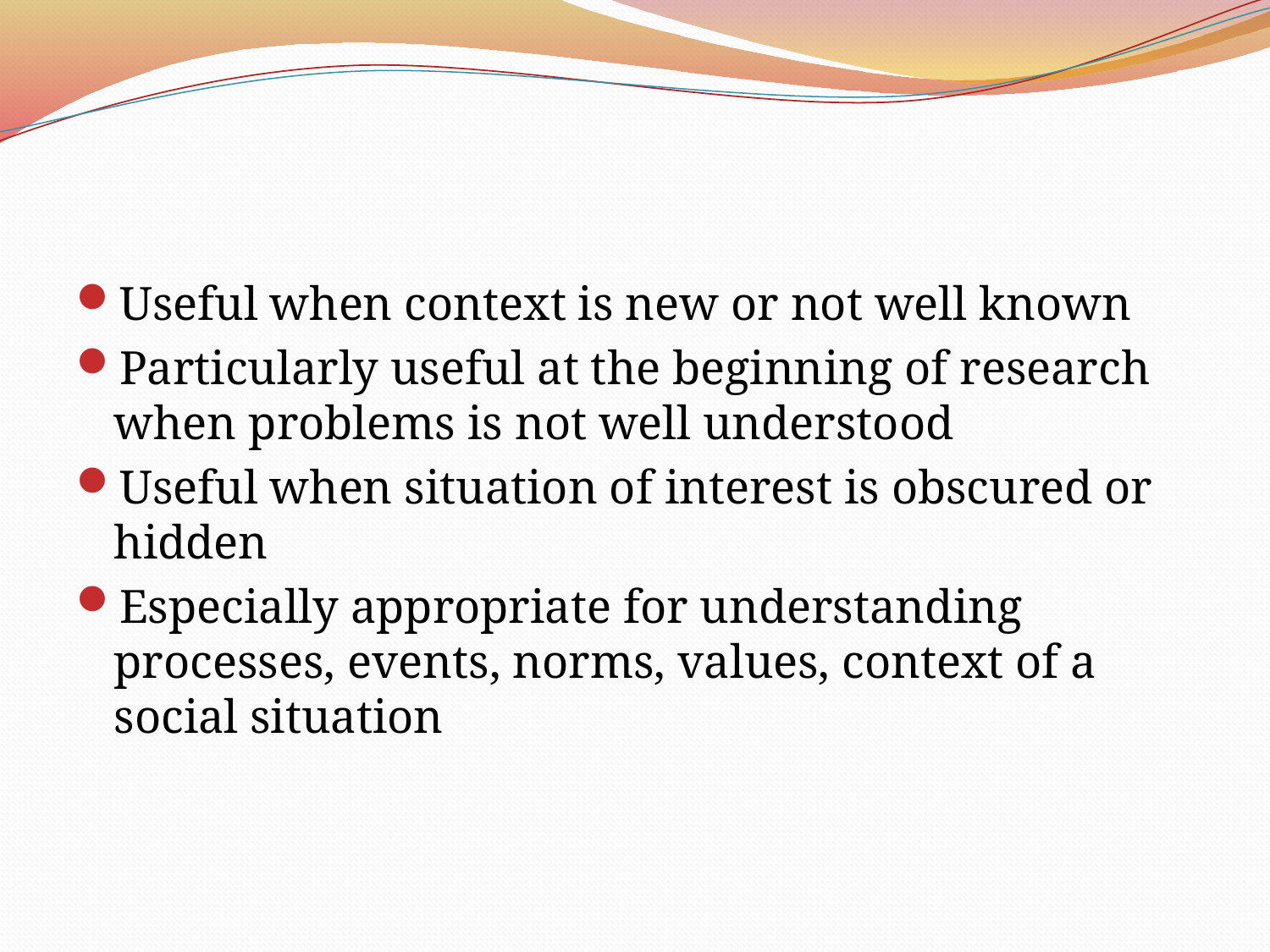

#
Useful when context is new or not well known
Particularly useful at the beginning of research when problems is not well understood
Useful when situation of interest is obscured or hidden
Especially appropriate for understanding processes, events, norms, values, context of a social situation